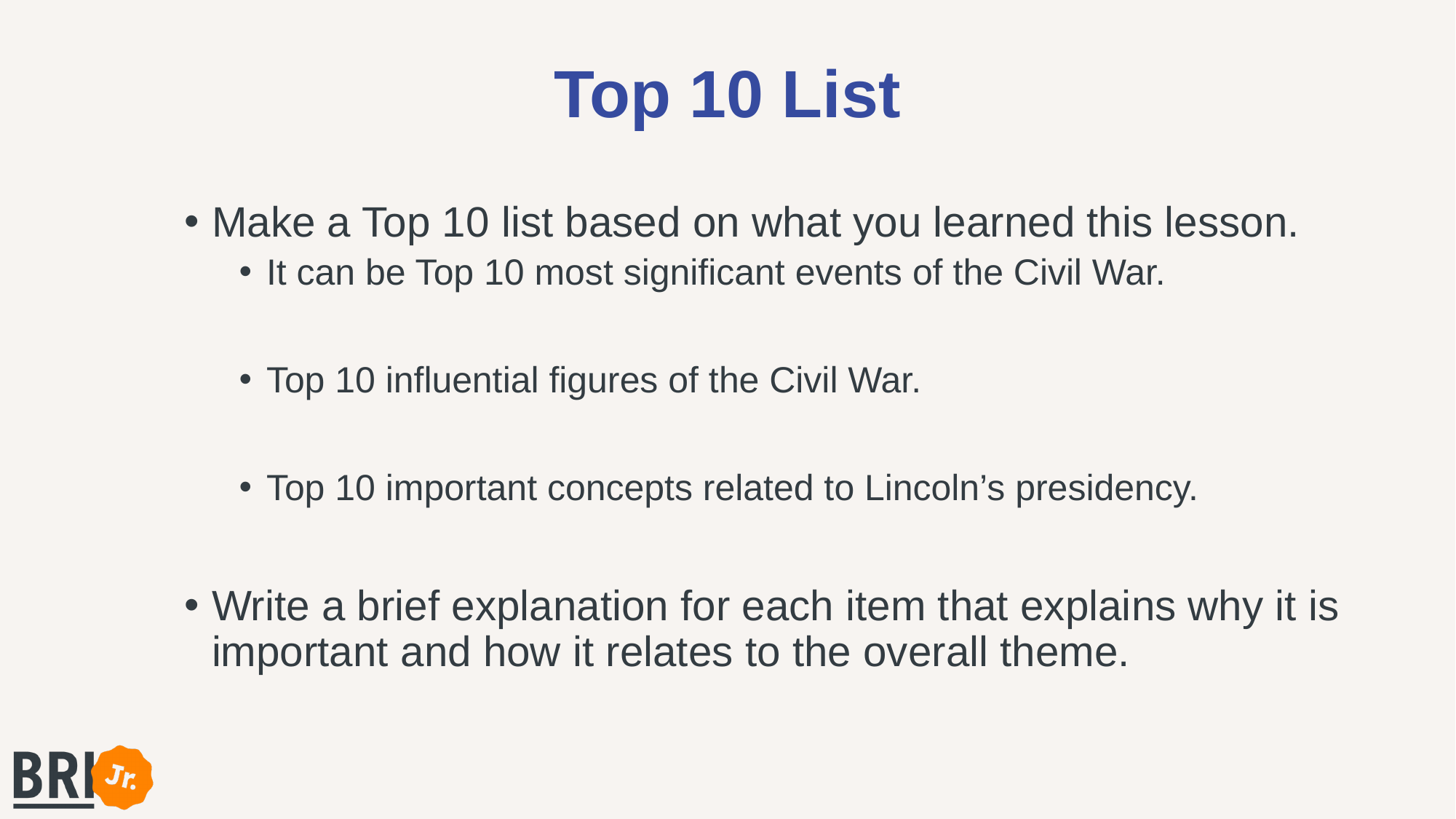

# Top 10 List
Make a Top 10 list based on what you learned this lesson.
It can be Top 10 most significant events of the Civil War.

Top 10 influential figures of the Civil War.

Top 10 important concepts related to Lincoln’s presidency.

Write a brief explanation for each item that explains why it is important and how it relates to the overall theme.